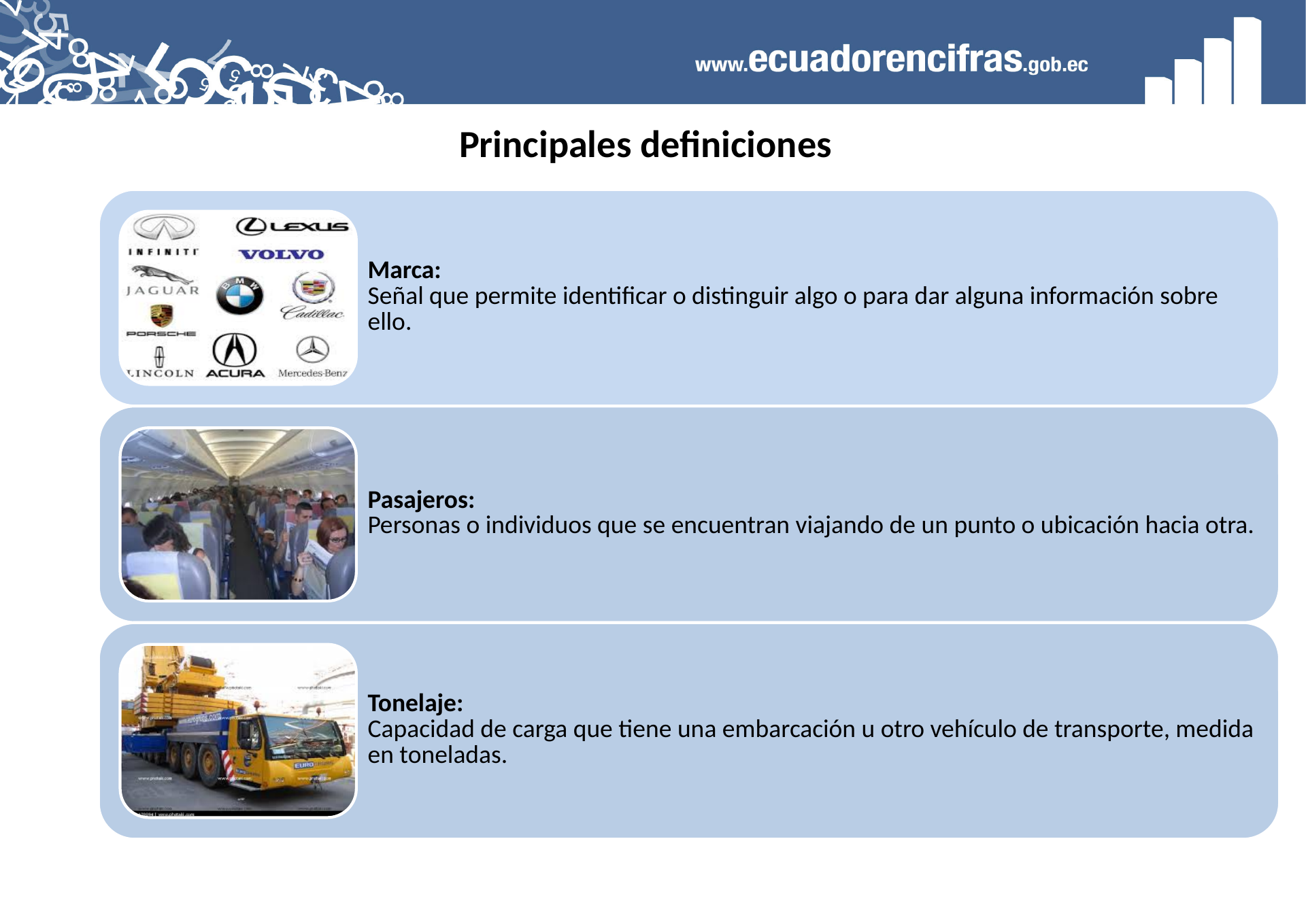

# Principales definiciones
Pasajeros:
Personas o individuos que se encuentran viajando de un punto o ubicación hacia otra.
Tonelaje:
Capacidad de carga que tiene una embarcación u otro vehículo de transporte, medida en toneladas.
Marca:
Señal que permite identificar o distinguir algo o para dar alguna información sobre ello.